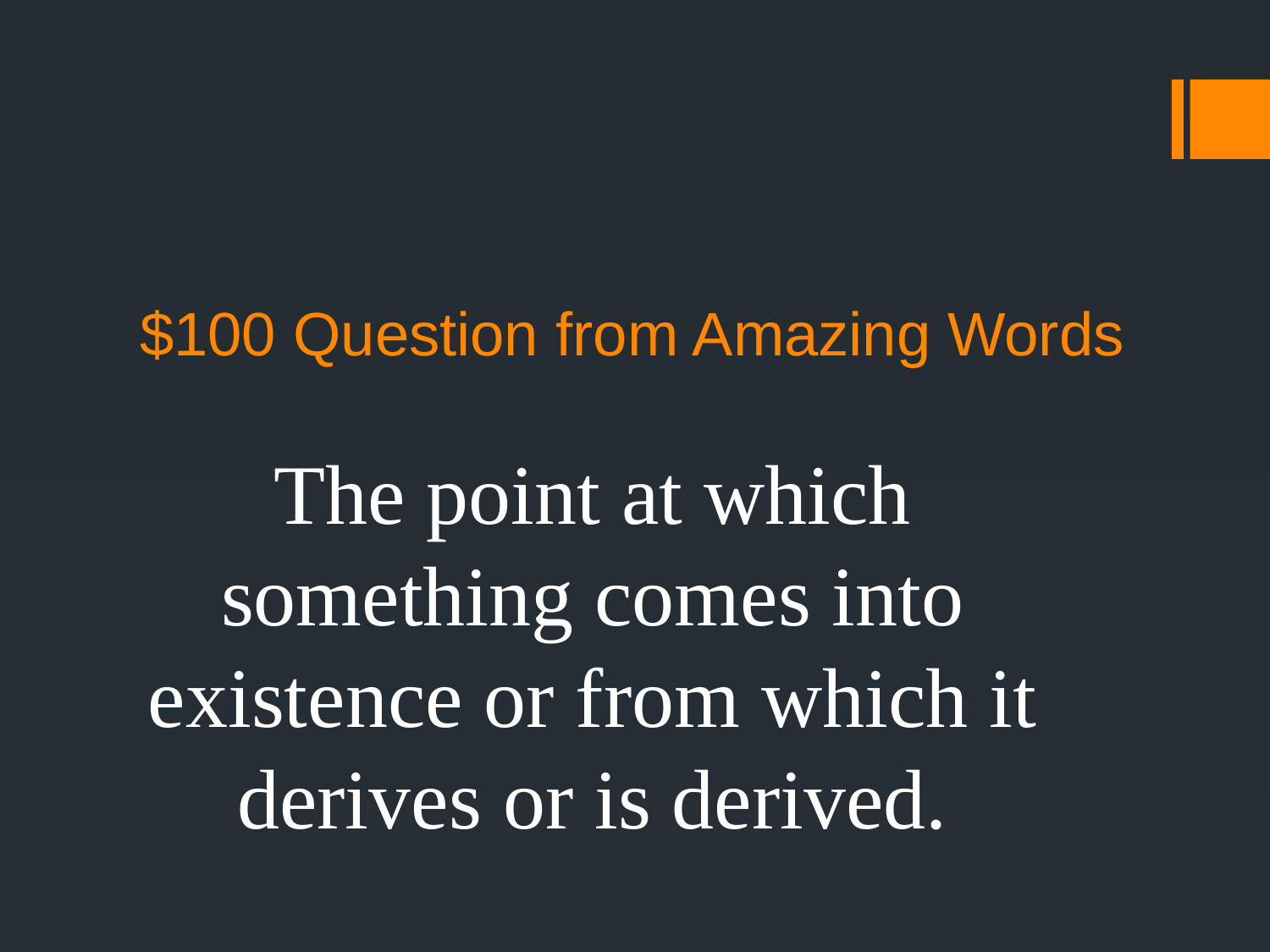

# $100 Question from Amazing Words
The point at which something comes into existence or from which it derives or is derived.